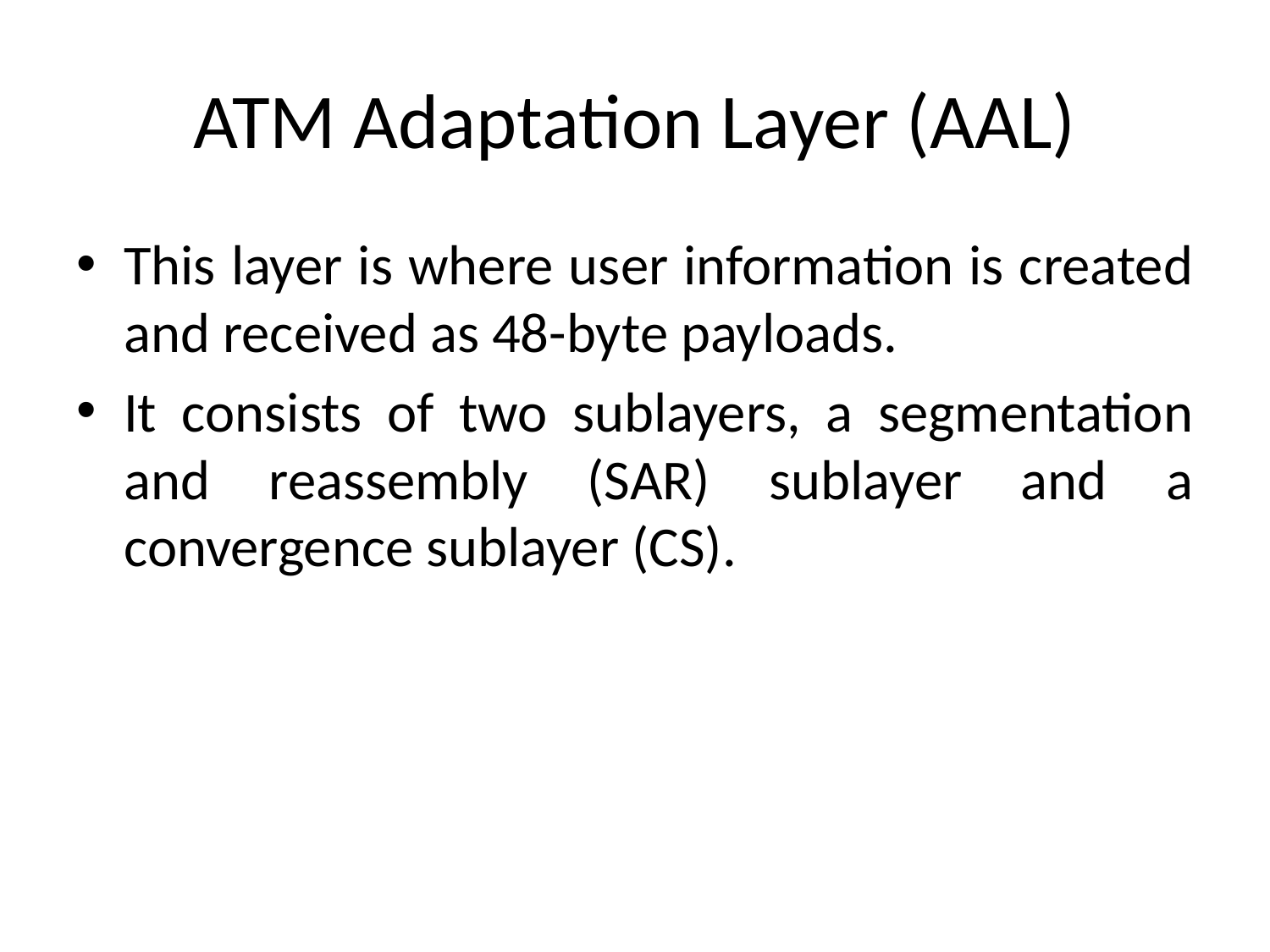

# ATM Adaptation Layer (AAL)
This layer is where user information is created and received as 48-byte payloads.
It consists of two sublayers, a segmentation and reassembly (SAR) sublayer and a convergence sublayer (CS).